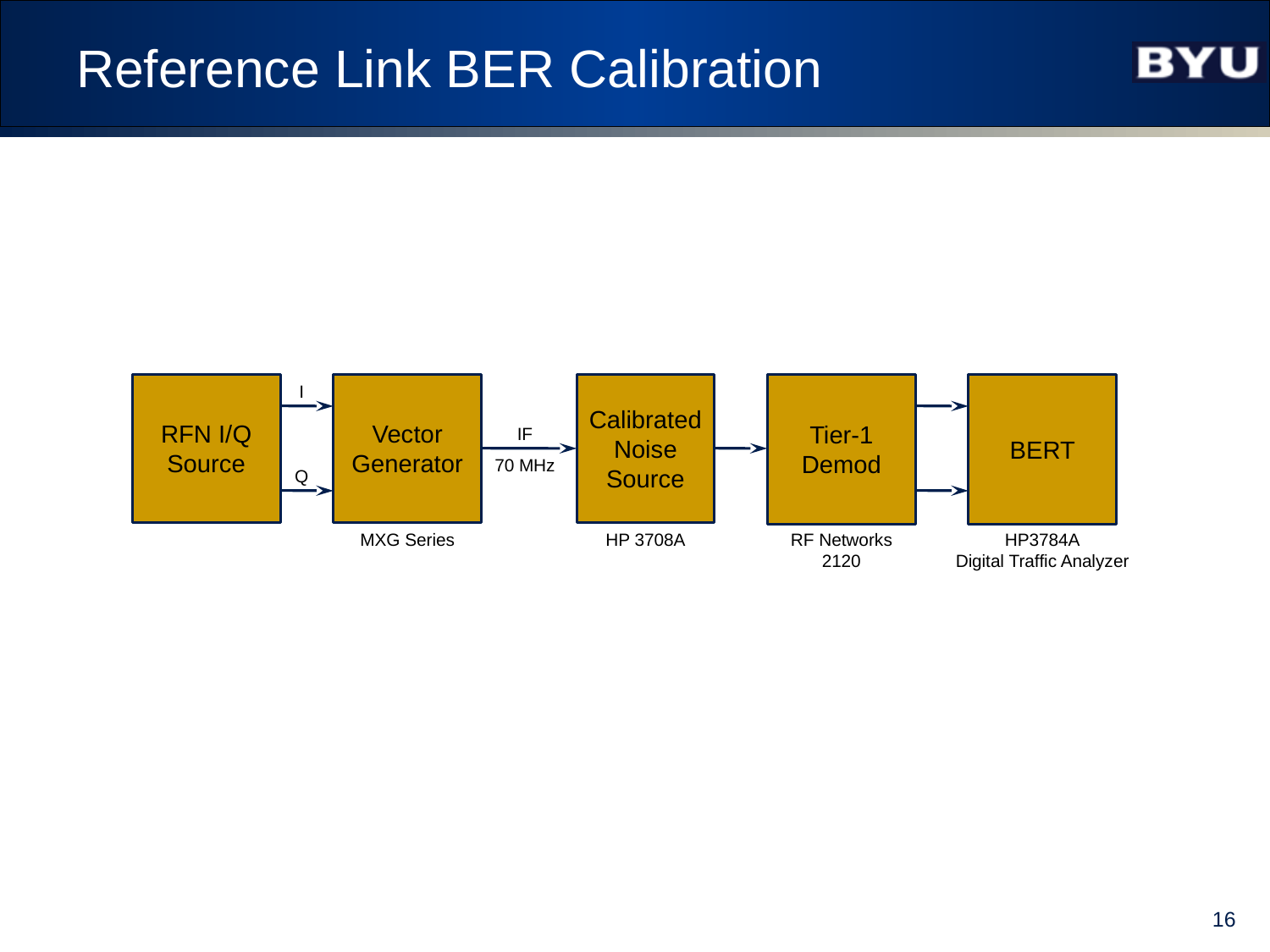

# Reference Link BER Calibration
RFN I/Q
Source
I
Vector
Generator
Calibrated
Noise
Source
Tier-1
Demod
BERT
IF
70 MHz
Q
MXG Series
HP 3708A
RF Networks
2120
HP3784A
Digital Traffic Analyzer
16